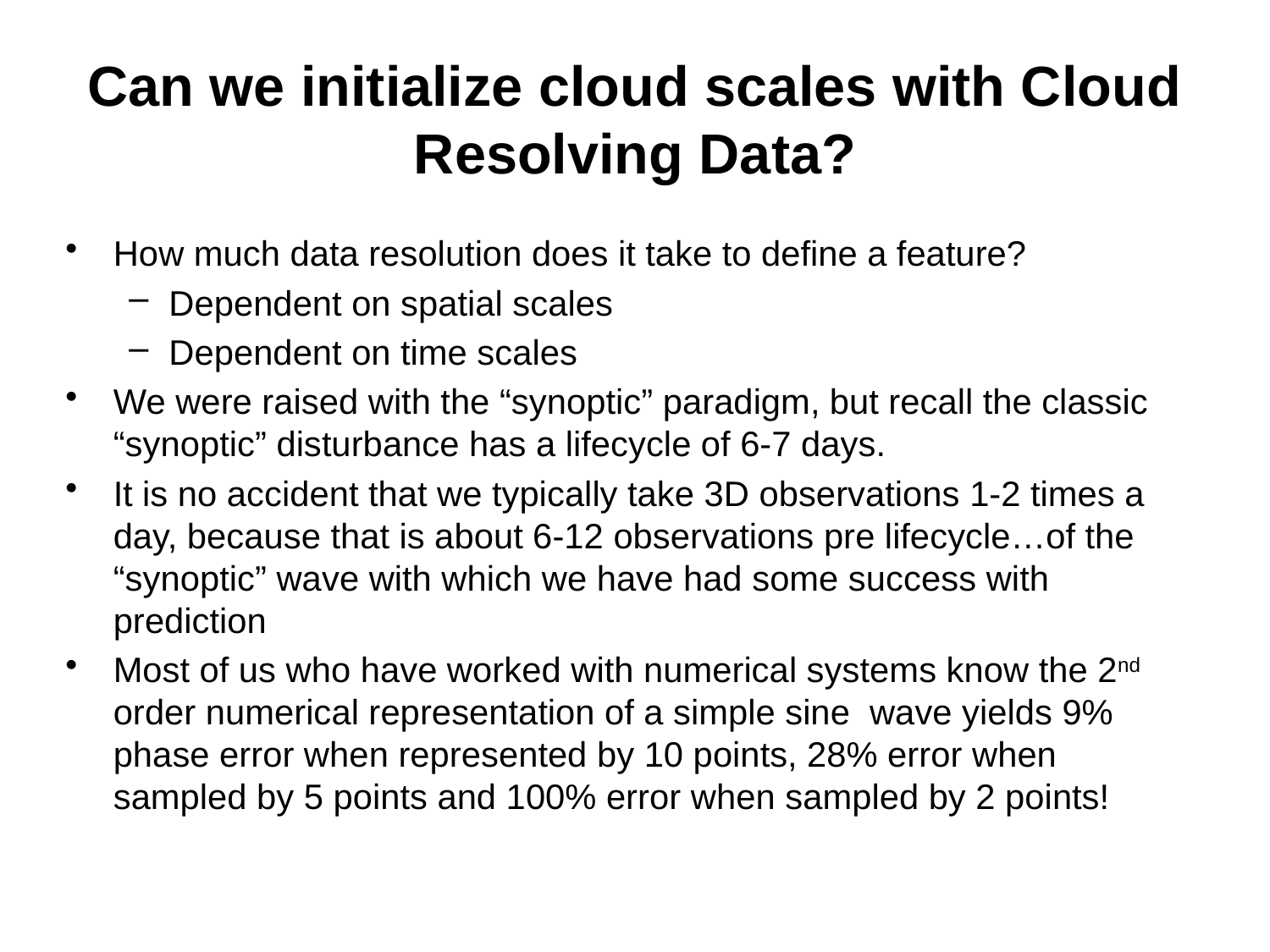

# Can we initialize cloud scales with Cloud Resolving Data?

How much data resolution does it take to define a feature?
Dependent on spatial scales
Dependent on time scales
We were raised with the “synoptic” paradigm, but recall the classic “synoptic” disturbance has a lifecycle of 6-7 days.
It is no accident that we typically take 3D observations 1-2 times a day, because that is about 6-12 observations pre lifecycle…of the “synoptic” wave with which we have had some success with prediction
Most of us who have worked with numerical systems know the 2nd order numerical representation of a simple sine  wave yields 9% phase error when represented by 10 points, 28% error when sampled by 5 points and 100% error when sampled by 2 points!